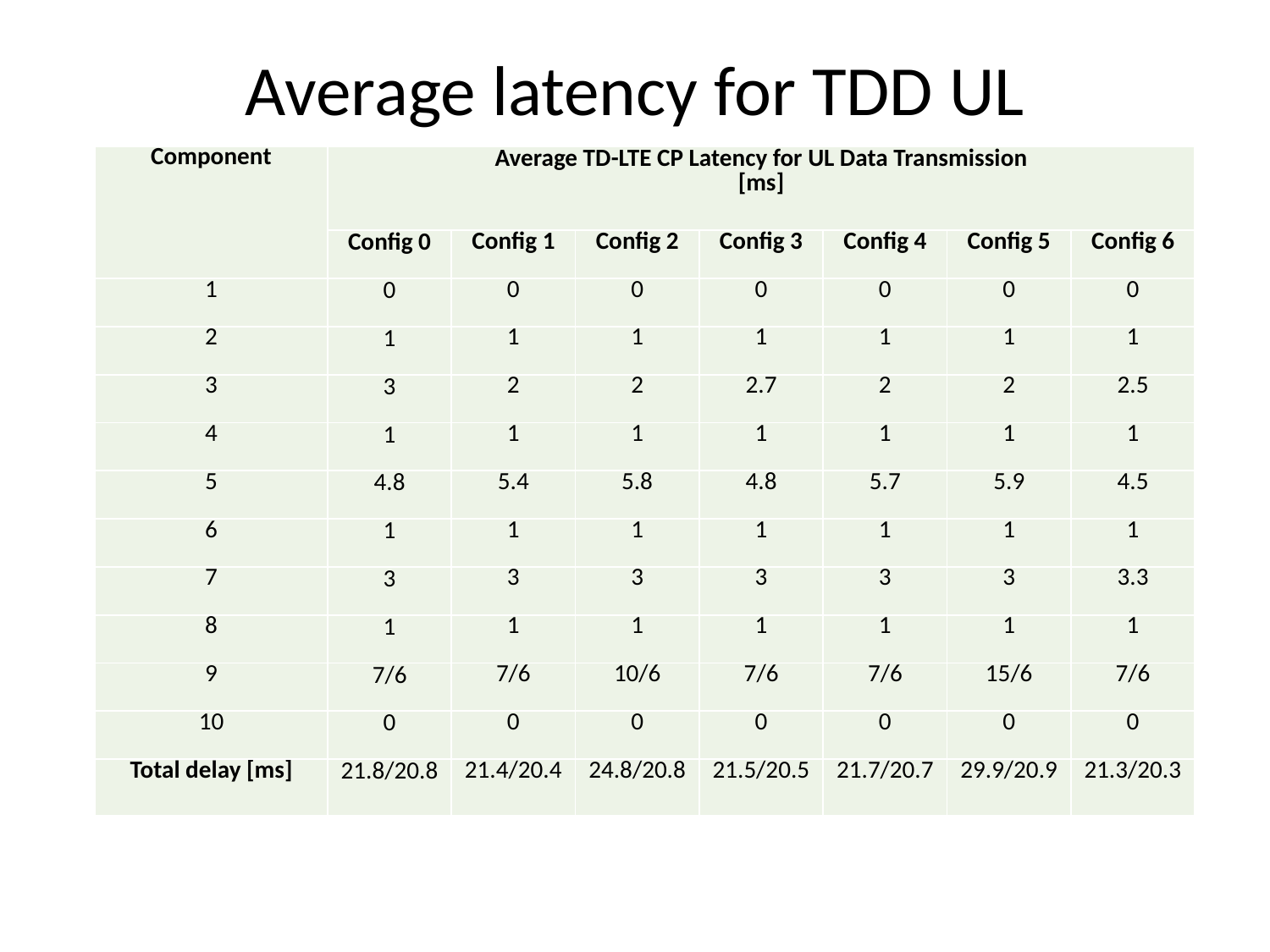

# Average latency for TDD UL
| Component | Average TD-LTE CP Latency for UL Data Transmission [ms] |  |  |  |  |  |  |
| --- | --- | --- | --- | --- | --- | --- | --- |
|  | Config 0 | Config 1 | Config 2 | Config 3 | Config 4 | Config 5 | Config 6 |
| 1 | 0 | 0 | 0 | 0 | 0 | 0 | 0 |
| 2 | 1 | 1 | 1 | 1 | 1 | 1 | 1 |
| 3 | 3 | 2 | 2 | 2.7 | 2 | 2 | 2.5 |
| 4 | 1 | 1 | 1 | 1 | 1 | 1 | 1 |
| 5 | 4.8 | 5.4 | 5.8 | 4.8 | 5.7 | 5.9 | 4.5 |
| 6 | 1 | 1 | 1 | 1 | 1 | 1 | 1 |
| 7 | 3 | 3 | 3 | 3 | 3 | 3 | 3.3 |
| 8 | 1 | 1 | 1 | 1 | 1 | 1 | 1 |
| 9 | 7/6 | 7/6 | 10/6 | 7/6 | 7/6 | 15/6 | 7/6 |
| 10 | 0 | 0 | 0 | 0 | 0 | 0 | 0 |
| Total delay [ms] | 21.8/20.8 | 21.4/20.4 | 24.8/20.8 | 21.5/20.5 | 21.7/20.7 | 29.9/20.9 | 21.3/20.3 |